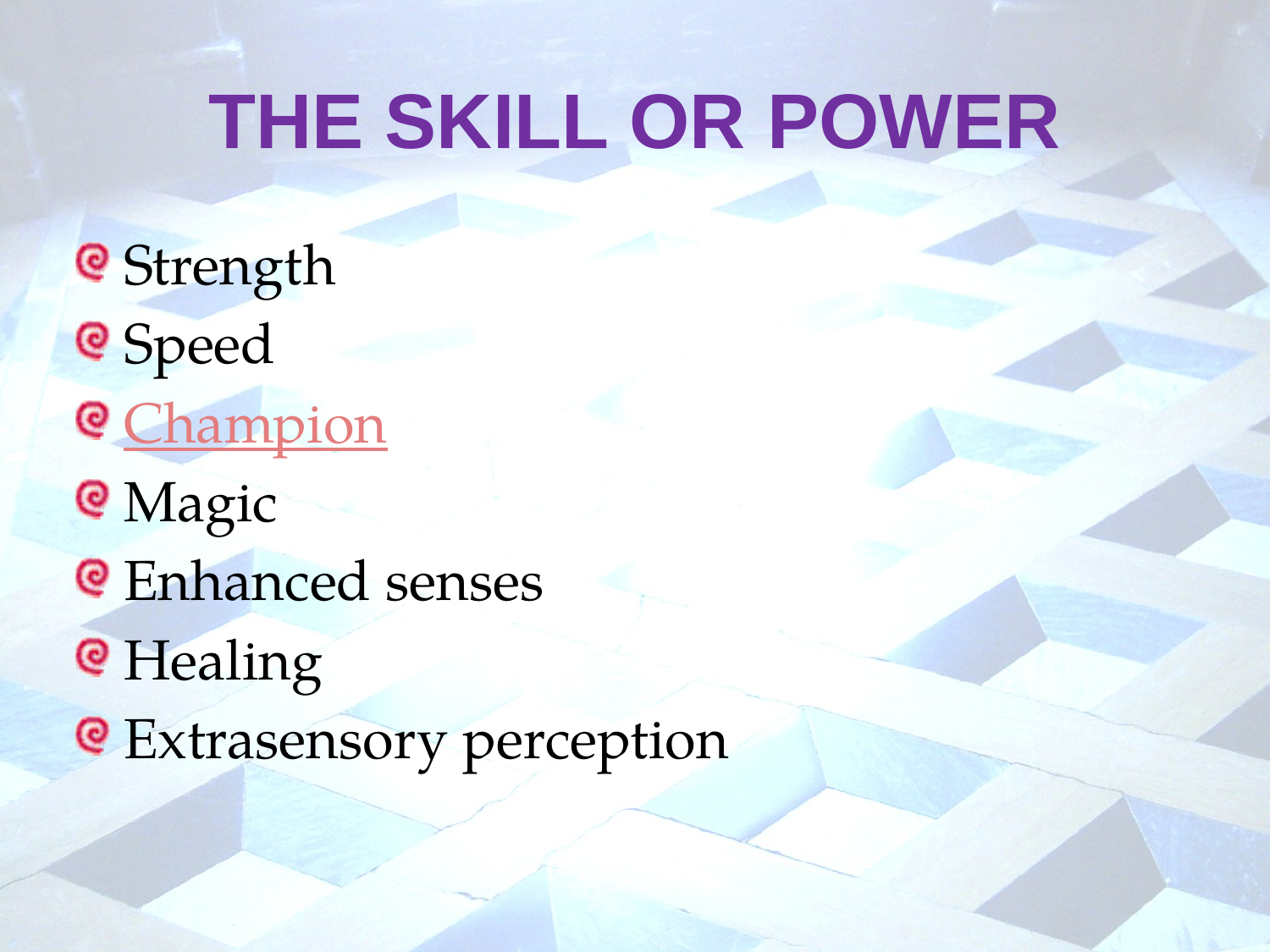

# The Skill or Power
Strength
Speed
Champion
Magic
Enhanced senses
Healing
Extrasensory perception